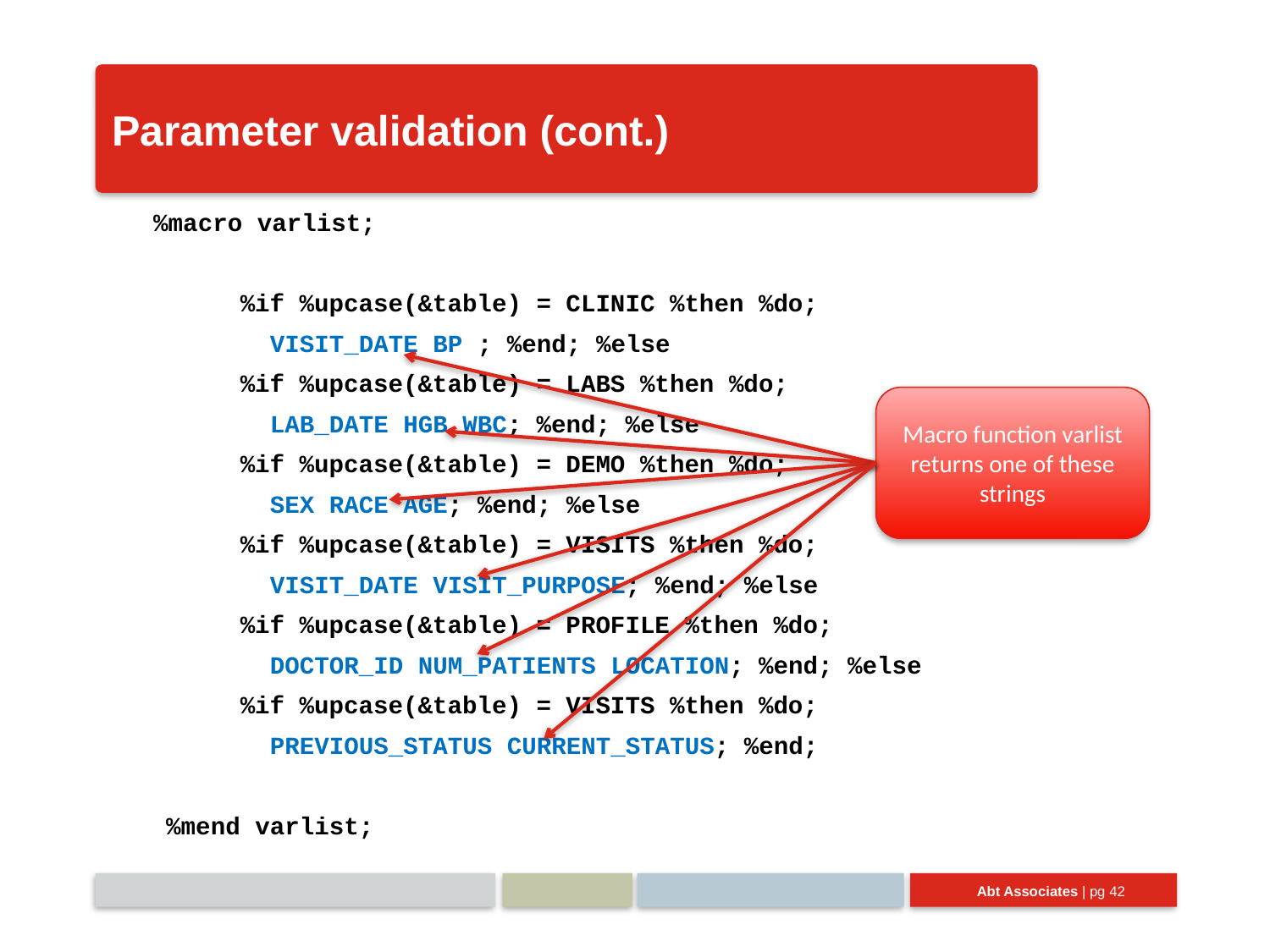

# Parameter validation (cont.)
    %macro varlist;

         %if %upcase(&table) = CLINIC %then %do;
           VISIT_DATE BP ; %end; %else
         %if %upcase(&table) = LABS %then %do;
           LAB_DATE HGB WBC; %end; %else
         %if %upcase(&table) = DEMO %then %do;
           SEX RACE AGE; %end; %else
         %if %upcase(&table) = VISITS %then %do;
           VISIT_DATE VISIT_PURPOSE; %end; %else
         %if %upcase(&table) = PROFILE %then %do;
           DOCTOR_ID NUM_PATIENTS LOCATION; %end; %else
         %if %upcase(&table) = VISITS %then %do;
           PREVIOUS_STATUS CURRENT_STATUS; %end;

    %mend varlist;
Macro function varlist returns one of these strings